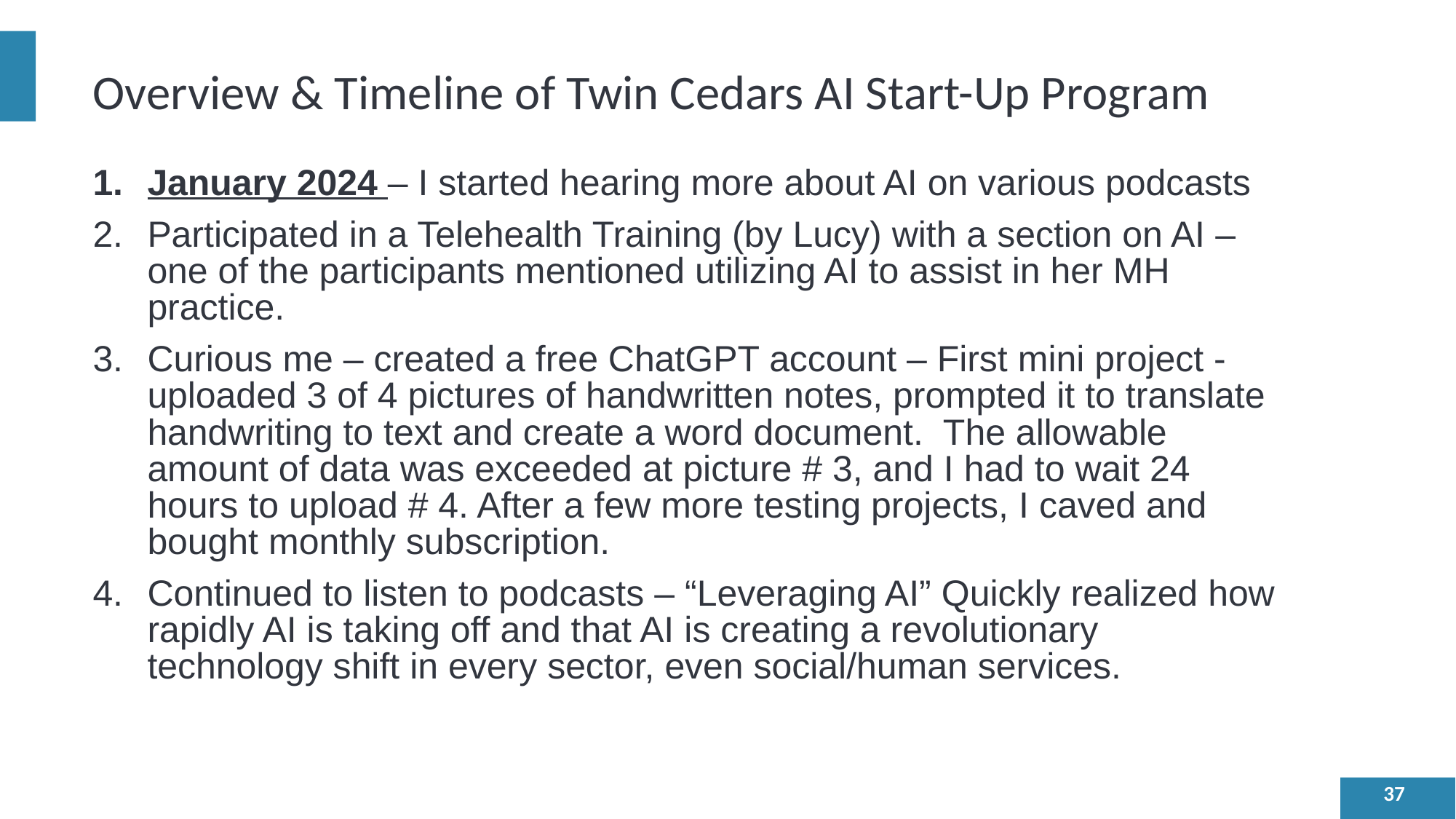

# Overview & Timeline of Twin Cedars AI Start-Up Program
January 2024 – I started hearing more about AI on various podcasts
Participated in a Telehealth Training (by Lucy) with a section on AI – one of the participants mentioned utilizing AI to assist in her MH practice.
Curious me – created a free ChatGPT account – First mini project - uploaded 3 of 4 pictures of handwritten notes, prompted it to translate handwriting to text and create a word document.  The allowable amount of data was exceeded at picture # 3, and I had to wait 24 hours to upload # 4. After a few more testing projects, I caved and bought monthly subscription.
Continued to listen to podcasts – “Leveraging AI” Quickly realized how rapidly AI is taking off and that AI is creating a revolutionary technology shift in every sector, even social/human services.
37